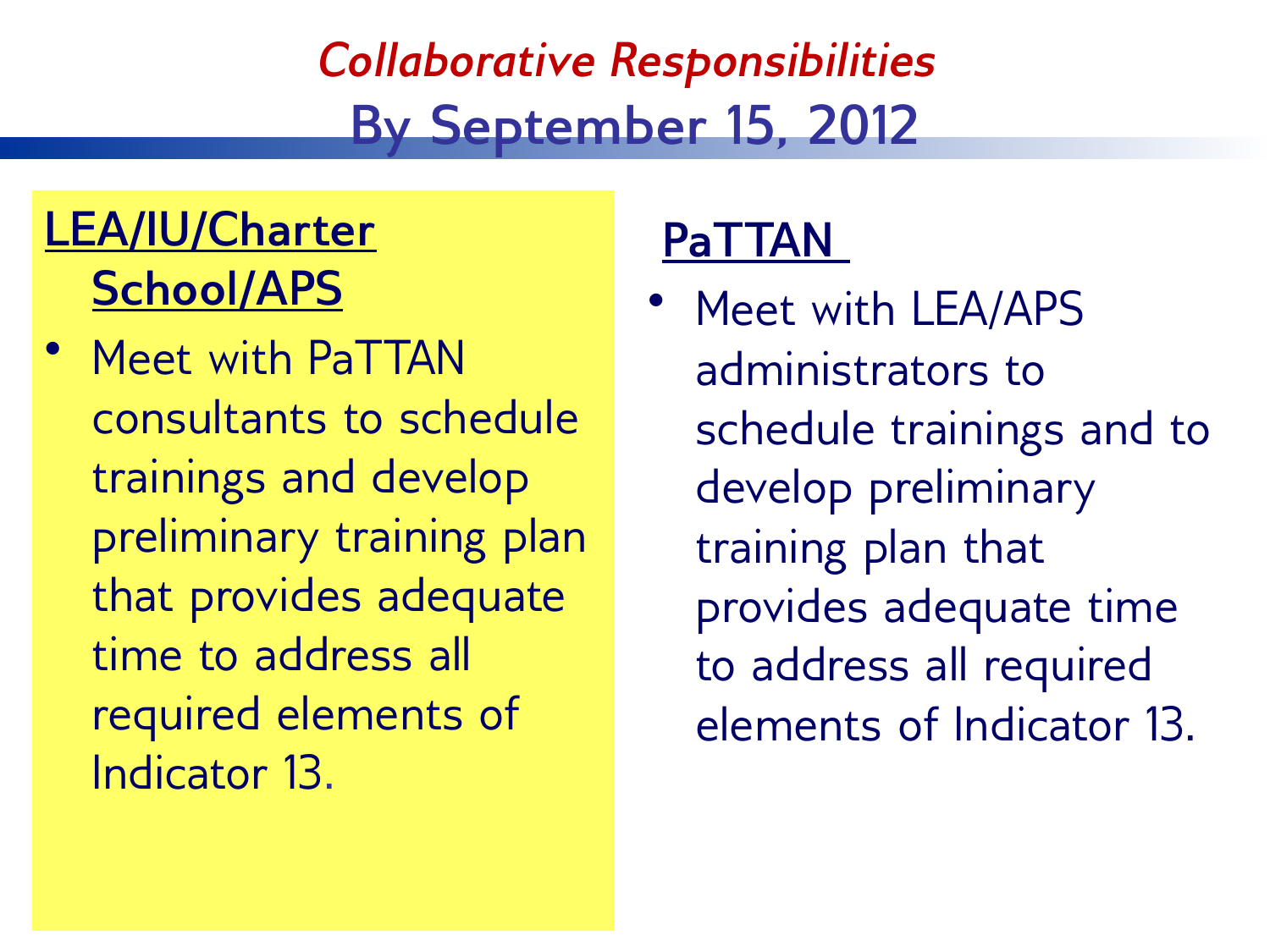

# Collaborative Responsibilities By September 15, 2012
LEA/IU/Charter School/APS
Meet with PaTTAN consultants to schedule trainings and develop preliminary training plan that provides adequate time to address all required elements of Indicator 13.

 PaTTAN
Meet with LEA/APS administrators to schedule trainings and to develop preliminary training plan that provides adequate time to address all required elements of Indicator 13.